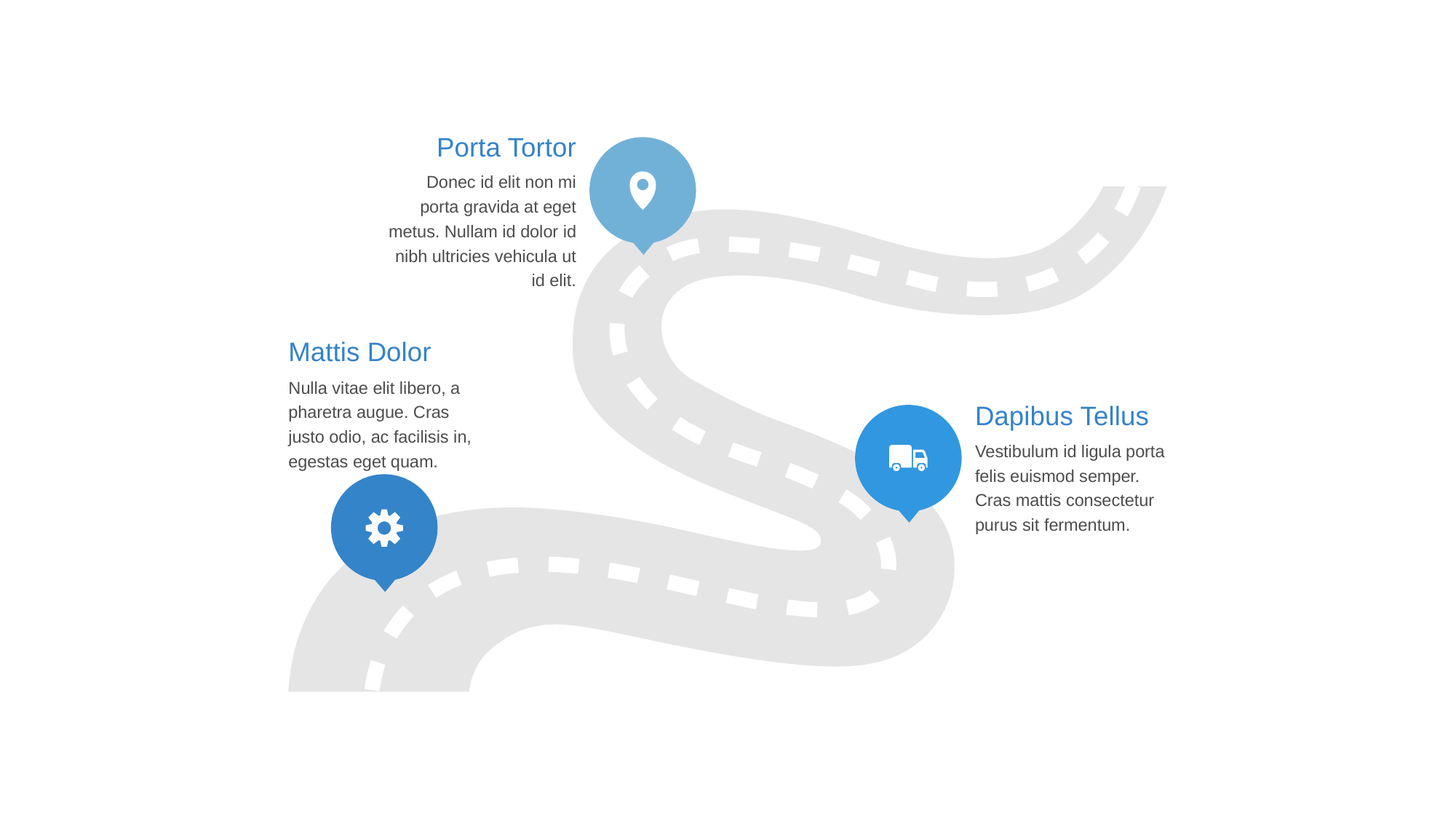

Porta Tortor
Donec id elit non mi porta gravida at eget metus. Nullam id dolor id nibh ultricies vehicula ut id elit.

Mattis Dolor
Nulla vitae elit libero, a pharetra augue. Cras justo odio, ac facilisis in, egestas eget quam.

Dapibus Tellus
Vestibulum id ligula porta felis euismod semper. Cras mattis consectetur purus sit fermentum.